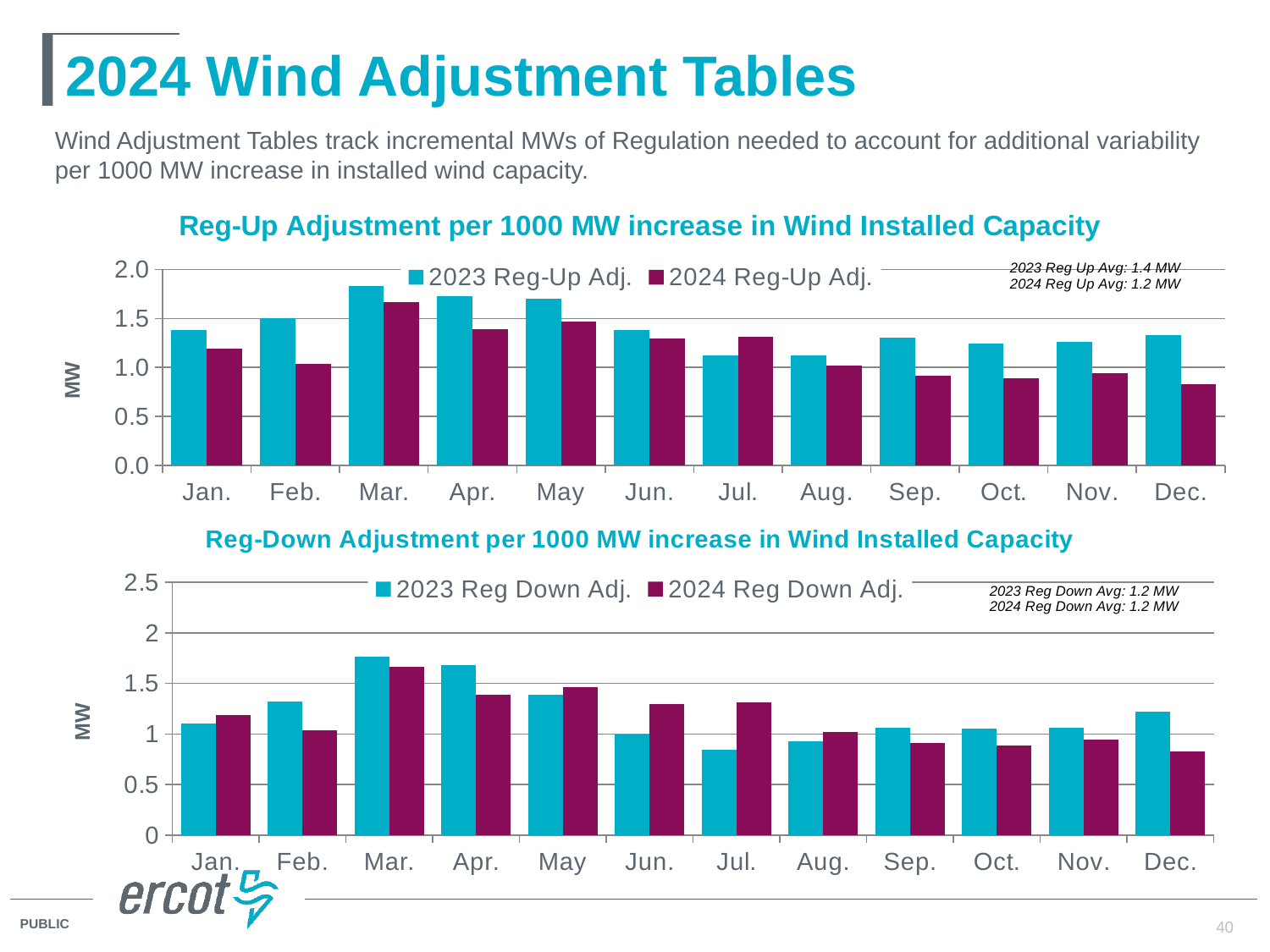

# 2024 Wind Adjustment Tables
Wind Adjustment Tables track incremental MWs of Regulation needed to account for additional variability per 1000 MW increase in installed wind capacity.

### Chart: Reg-Up Adjustment per 1000 MW increase in Wind Installed Capacity

| Category | 2023 Reg-Up Adj. | 2024 Reg-Up Adj. |
|---|---|---|
| Jan. | 1.379847677243909 | 1.1913292230243597 |
| Feb. | 1.5038821632314952 | 1.0375985340242722 |
| Mar. | 1.8327936890386993 | 1.6648682277706266 |
| Apr. | 1.80600384652217 | 1.3893129439152927 |
| May | 1.699744928474783 | 1.4639202202538757 |
| Jun. | 1.3778814728831221 | 1.2948777464884227 |
| Jul. | 1.120598751207931 | 1.3090214987019053 |
| Aug. | 1.120124828053373 | 1.0182710581489334 |
| Sep. | 1.302983804527514 | 0.9132733296002282 |
| Oct. | 1.247918368433605 | 0.8883589525083108 |
| Nov. | 1.2648590901107475 | 0.9437982081543758 |
| Dec. | 1.3285662865384849 | 0.8314307984801075 |

### Chart: Reg-Down Adjustment per 1000 MW increase in Wind Installed Capacity

| Category | 2023 Reg Down Adj. | 2024 Reg Down Adj. |
|---|---|---|
| Jan. | 1.105579150977803 | 1.1913292230243597 |
| Feb. | 1.3233799354642206 | 1.0375985340242722 |
| Mar. | 1.7668491203256096 | 1.6648682277706266 |
| Apr. | 1.6790406535603764 | 1.3893129439152927 |
| May | 1.3873655991020162 | 1.4639202202538757 |
| Jun. | 0.9990887300262536 | 1.2948777464884227 |
| Jul. | 0.8414861407581502 | 1.3090214987019053 |
| Aug. | 0.9291433860538899 | 1.0182710581489334 |
| Sep. | 1.0591651417217296 | 0.9132733296002282 |
| Oct. | 1.0553664626018593 | 0.8883589525083108 |
| Nov. | 1.059306895795623 | 0.9437982081543758 |
| Dec. | 1.2216617363035616 | 0.8314307984801075 |
40